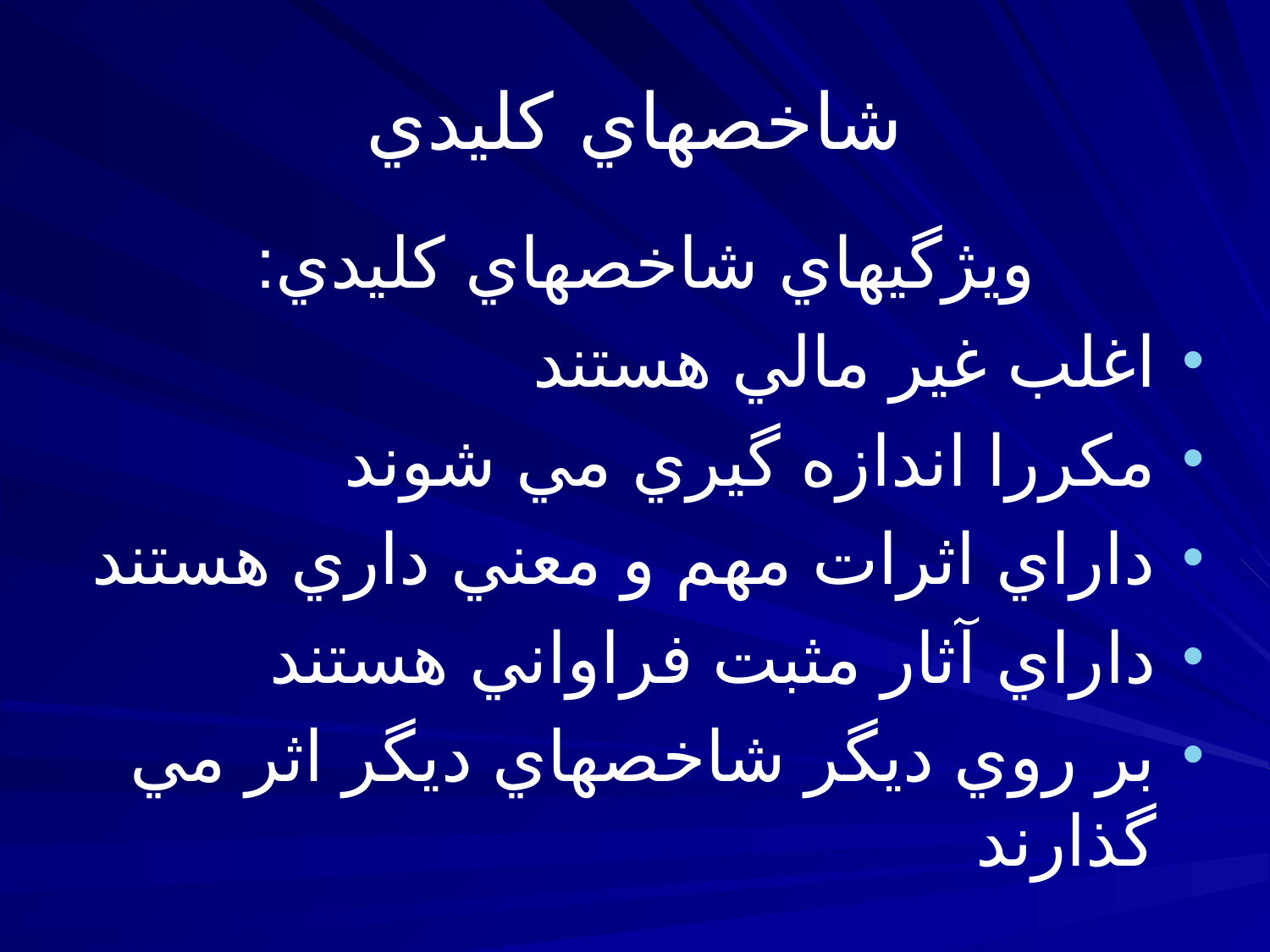

# شاخصهاي کليدي
ويژگيهاي شاخصهاي کليدي:
اغلب غير مالي هستند
مکررا اندازه گيري مي شوند
داراي اثرات مهم و معني داري هستند
داراي آثار مثبت فراواني هستند
بر روي ديگر شاخصهاي ديگر اثر مي گذارند